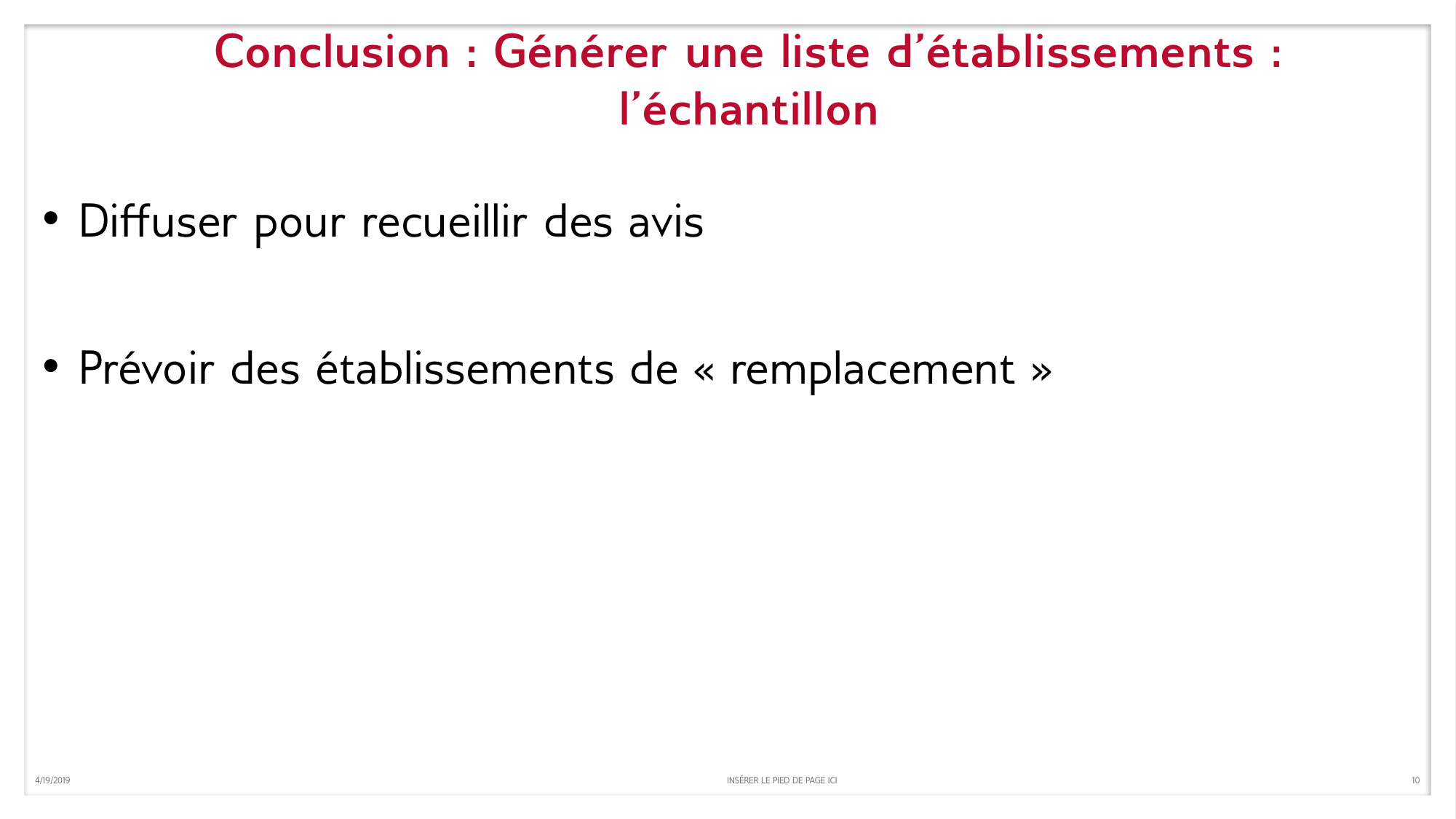

4/19/2019
	INSÉRER LE PIED DE PAGE ICI
10
# Conclusion : Générer une liste d’établissements : l’échantillon
Diffuser pour recueillir des avis

Prévoir des établissements de « remplacement »